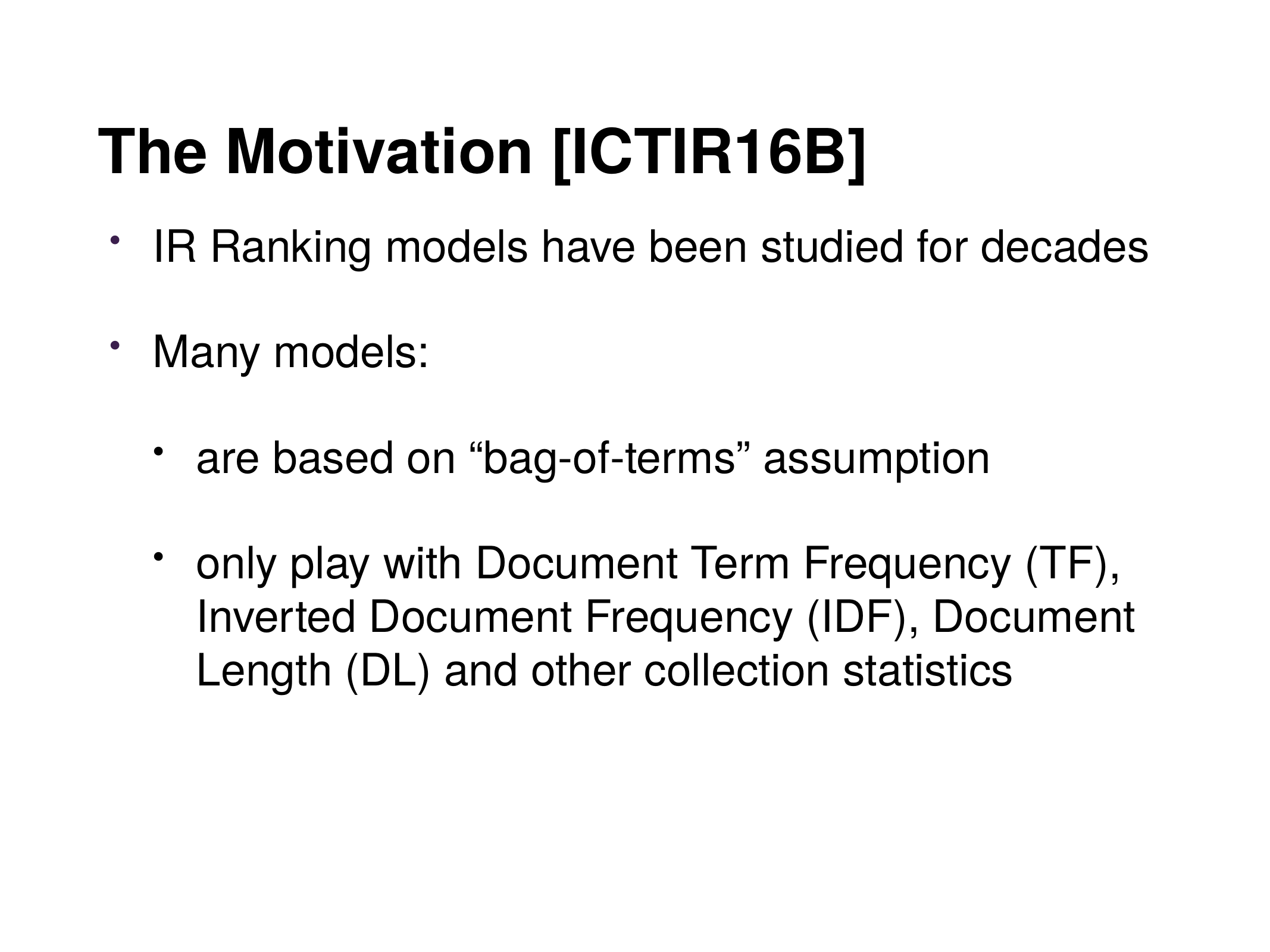

# The Motivation [ICTIR16B]
IR Ranking models have been studied for decades
Many models:
are based on “bag-of-terms” assumption
only play with Document Term Frequency (TF), Inverted Document Frequency (IDF), Document Length (DL) and other collection statistics
125